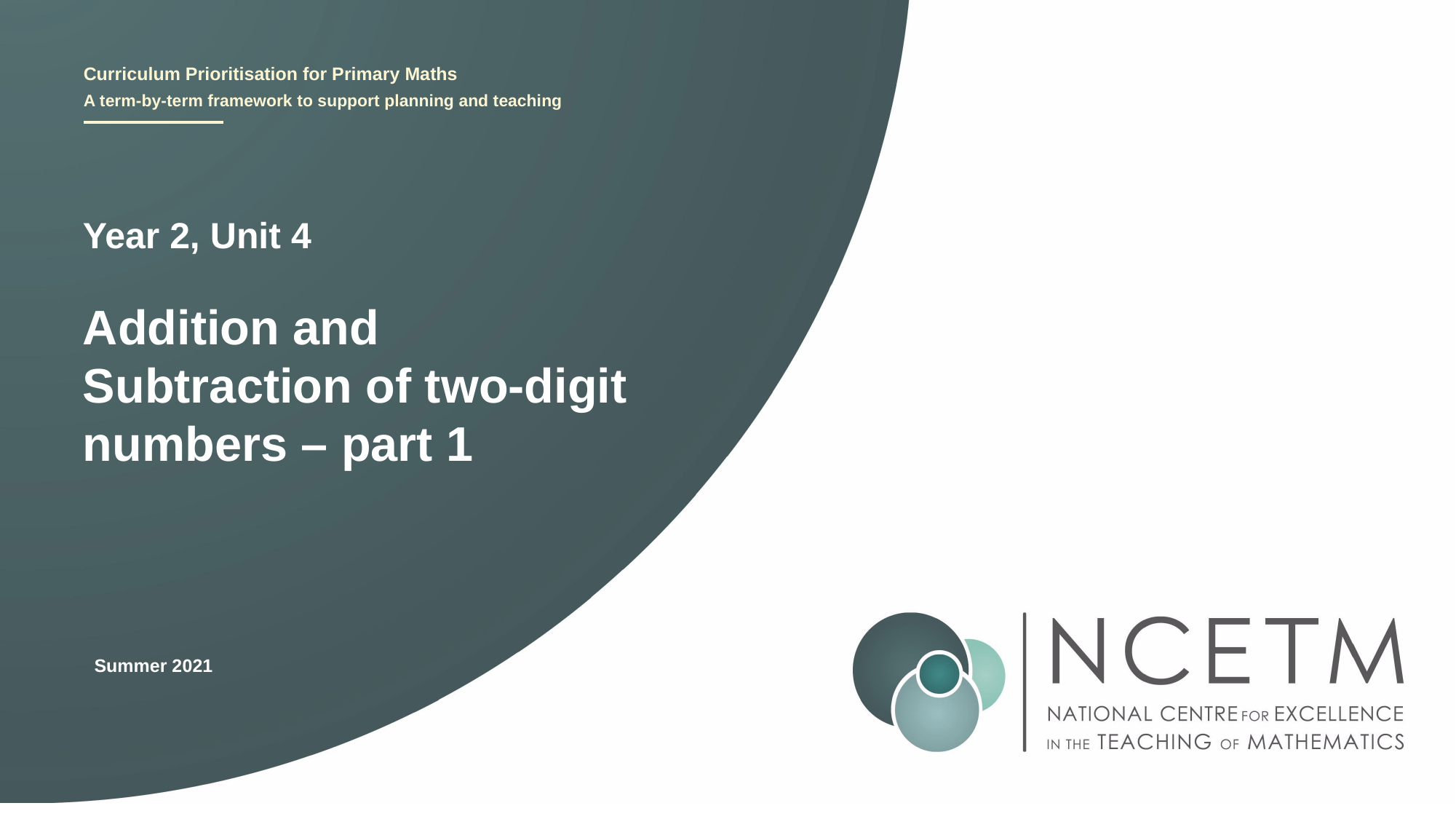

Year 2, Unit 4
Addition and Subtraction of two-digit numbers – part 1